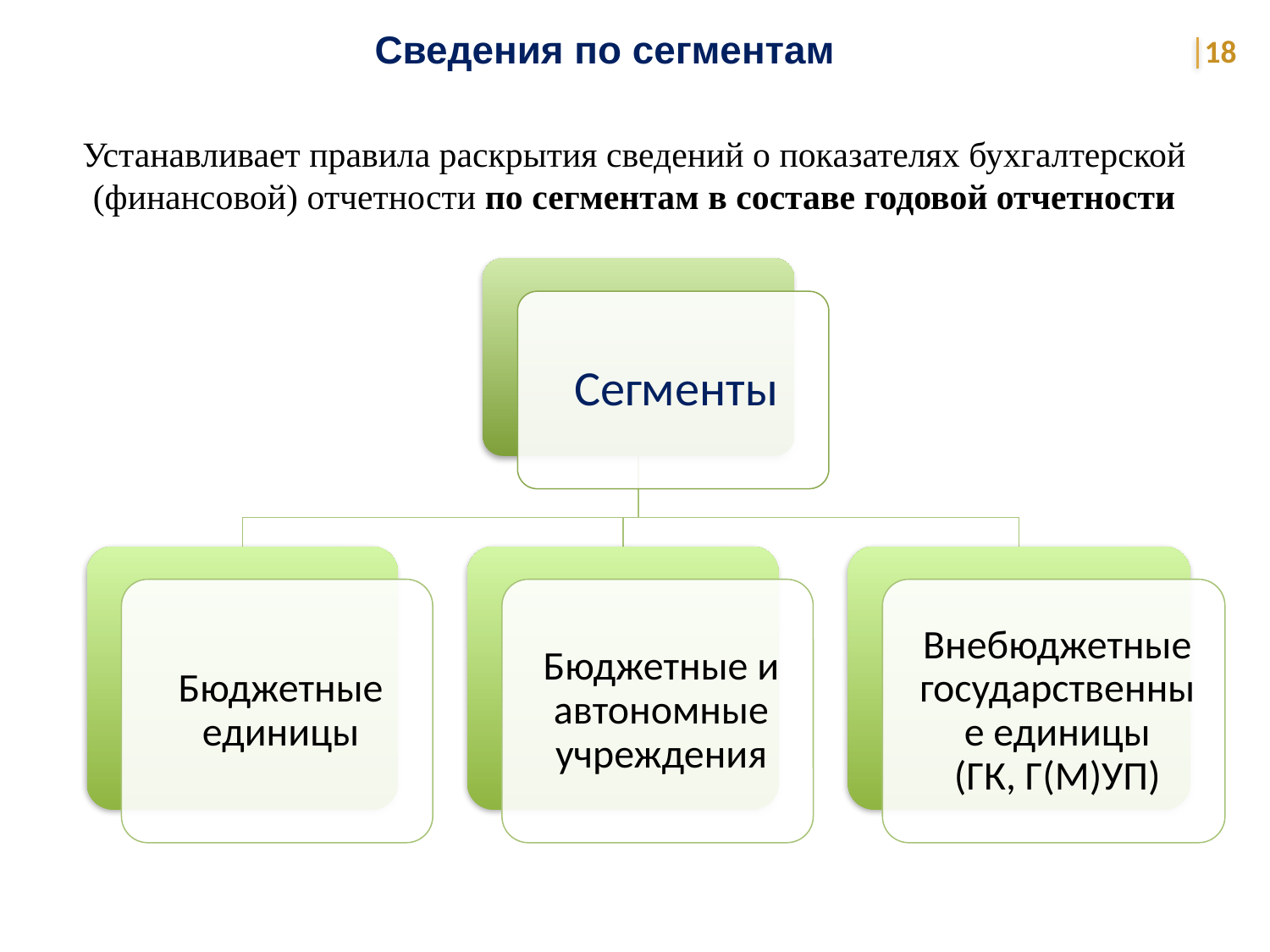

Сведения по сегментам
18
Устанавливает правила раскрытия сведений о показателях бухгалтерской (финансовой) отчетности по сегментам в составе годовой отчетности
Сегменты
Бюджетные единицы
Бюджетные и автономные учреждения
Внебюджетные государственные единицы
(ГК, Г(М)УП)